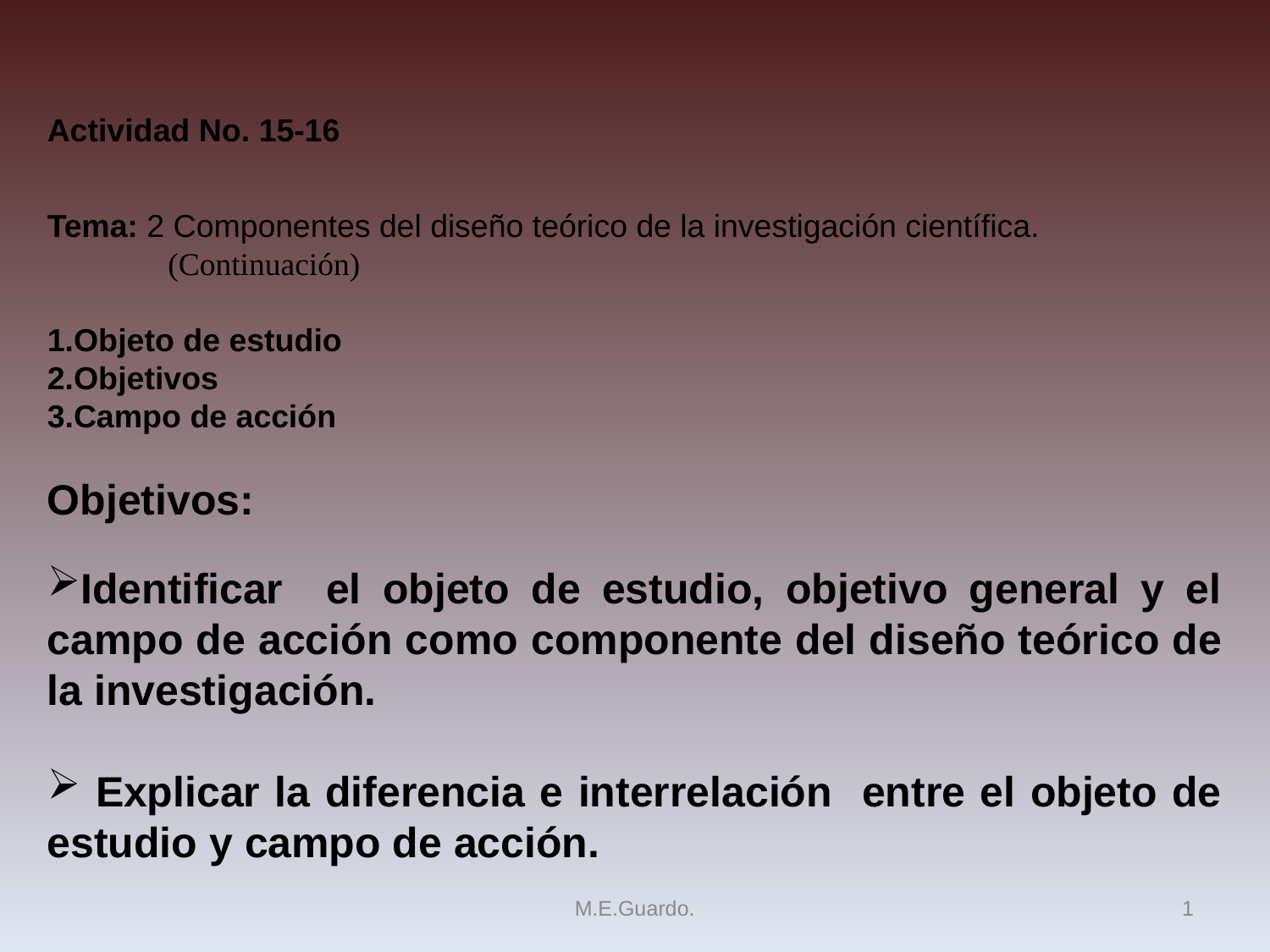

Actividad No. 15-16

Tema: 2 Componentes del diseño teórico de la investigación científica.
               (Continuación)

Objeto de estudio
Objetivos
Campo de acción

Objetivos:

Identificar  el objeto de estudio, objetivo general y el campo de acción como componente del diseño teórico de la investigación.

 Explicar la diferencia e interrelación  entre el objeto de estudio y campo de acción.
M.E.Guardo.
1